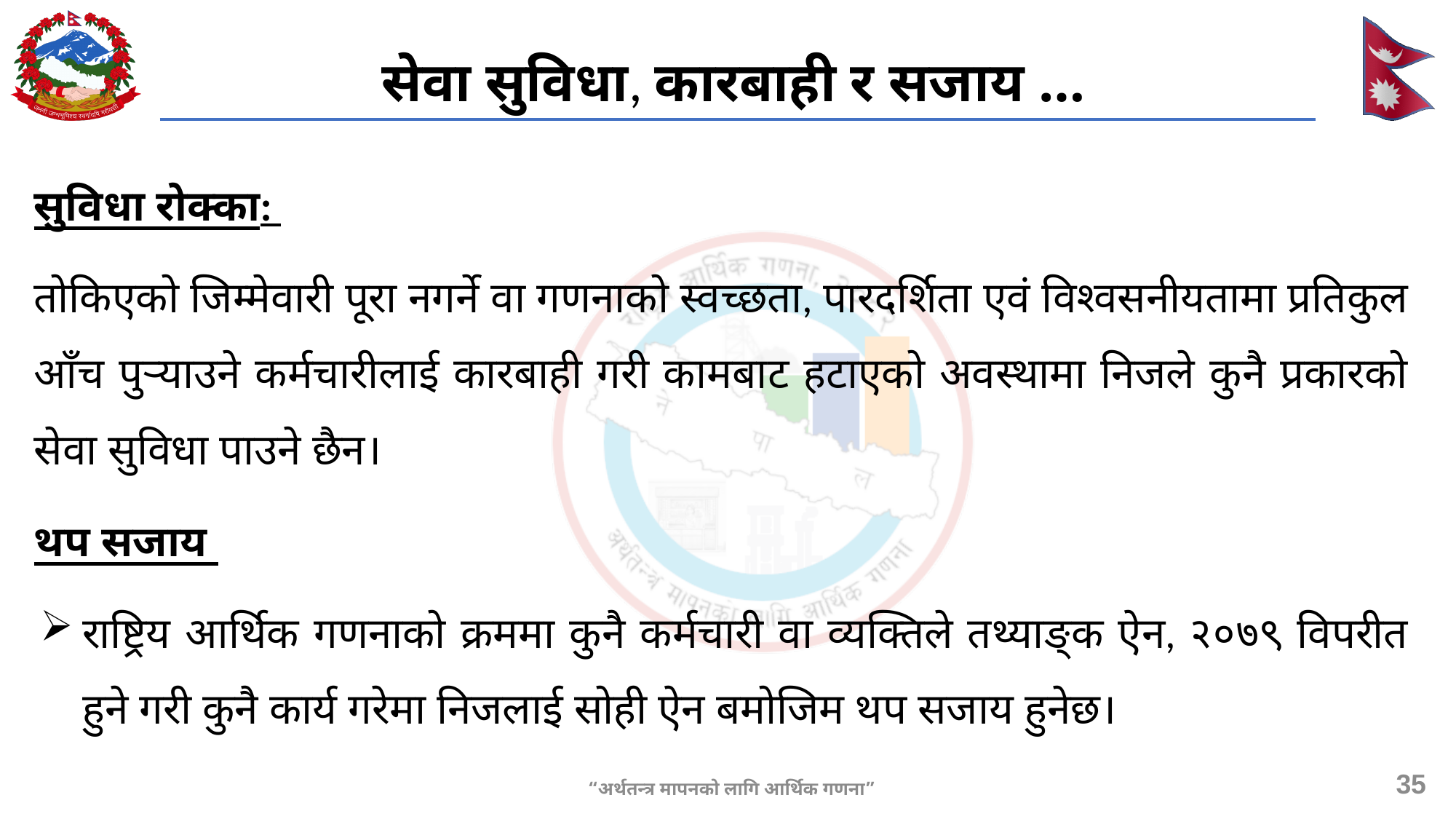

# सेवा सुविधा, कारबाही र सजाय …
सुविधा रोक्का:
तोकिएको जिम्मेवारी पूरा नगर्ने वा गणनाको स्वच्छता, पारदर्शिता एवं विश्वसनीयतामा प्रतिकुल आँच पुर्‍याउने कर्मचारीलाई कारबाही गरी कामबाट हटाएको अवस्थामा निजले कुनै प्रकारको सेवा सुविधा पाउने छैन।
थप सजाय
राष्ट्रिय आर्थिक गणनाको क्रममा कुनै कर्मचारी वा व्यक्तिले तथ्याङ्क ऐन, २०७९ विपरीत हुने गरी कुनै कार्य गरेमा निजलाई सोही ऐन बमोजिम थप सजाय हुनेछ।

35
“अर्थतन्त्र मापनको लागि आर्थिक गणना”